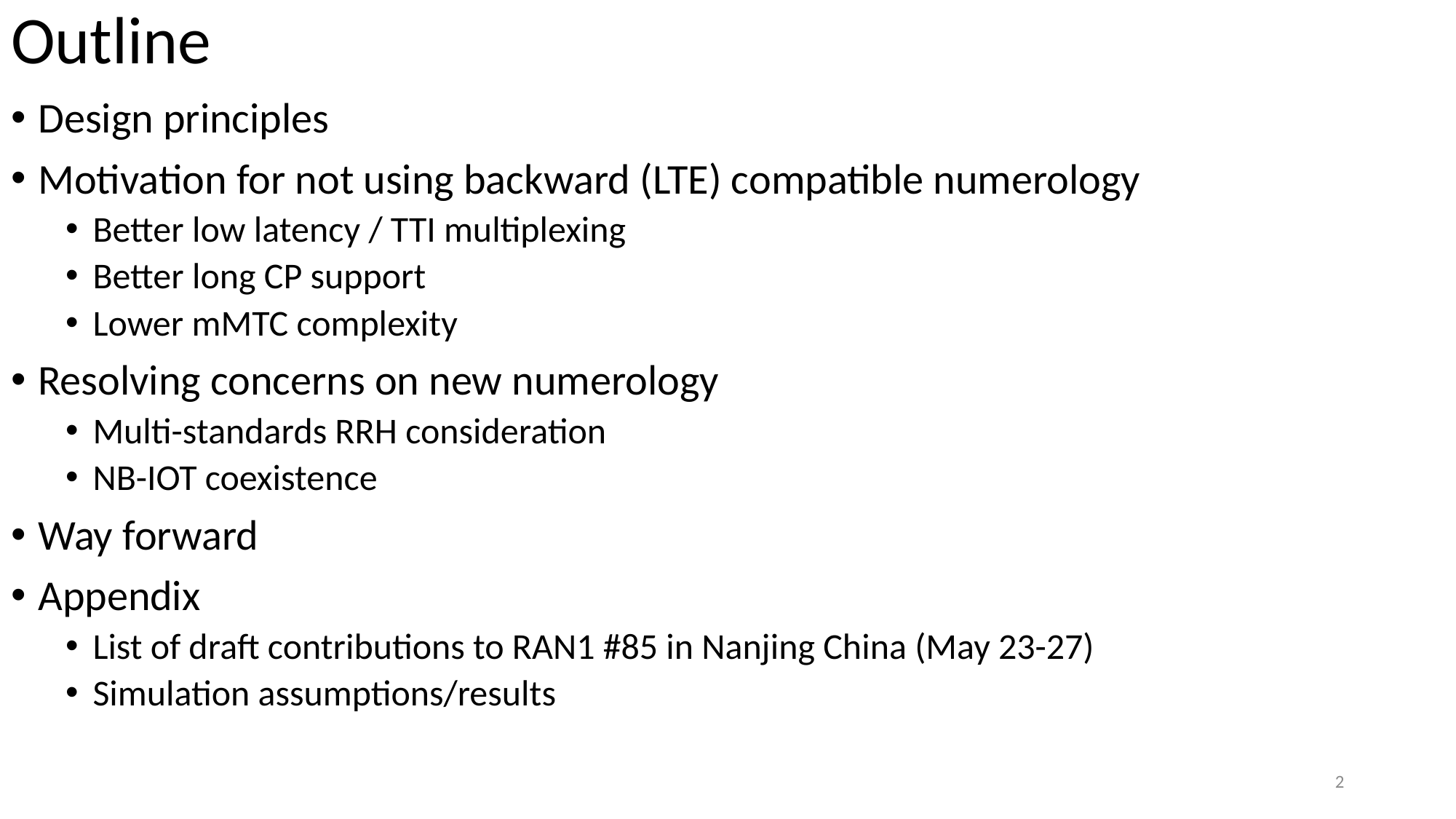

Outline
Design principles
Motivation for not using backward (LTE) compatible numerology
Better low latency / TTI multiplexing
Better long CP support
Lower mMTC complexity
Resolving concerns on new numerology
Multi-standards RRH consideration
NB-IOT coexistence
Way forward
Appendix
List of draft contributions to RAN1 #85 in Nanjing China (May 23-27)
Simulation assumptions/results

2